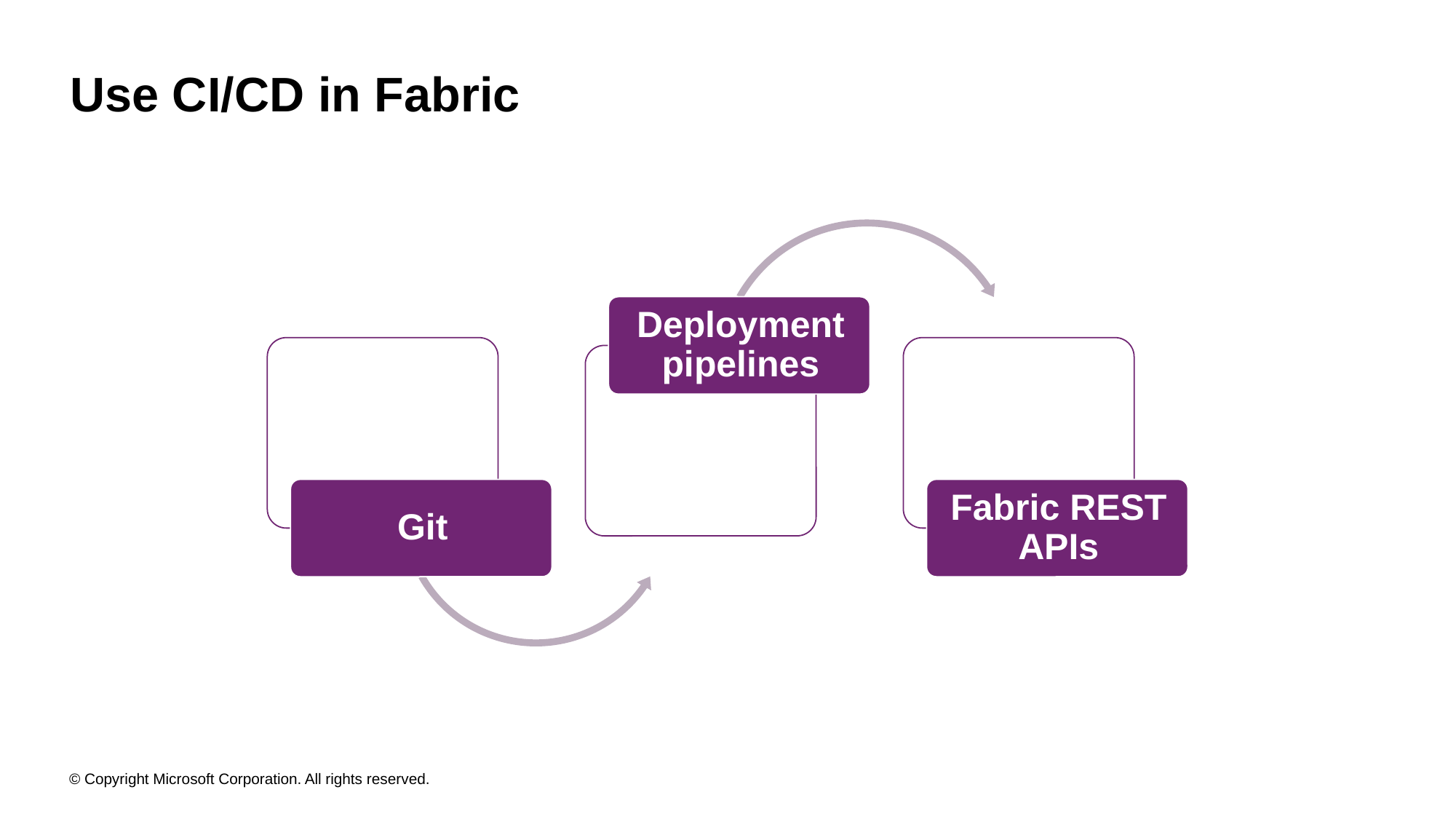

# Use CI/CD in Fabric
Git
Deployment pipelines
Fabric REST APIs
© Copyright Microsoft Corporation. All rights reserved.